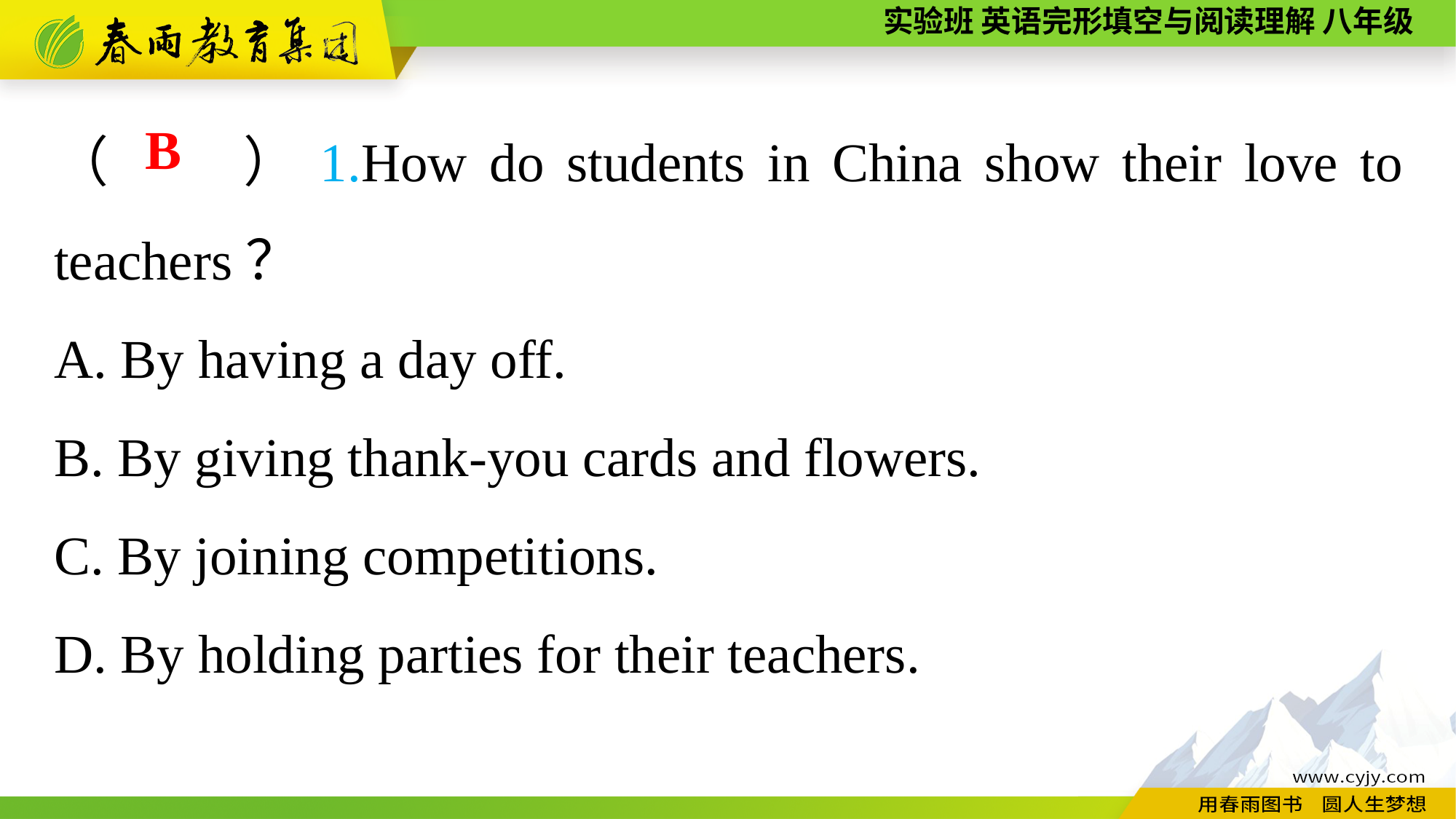

（　　）1.How do students in China show their love to teachers？
A. By having a day off.
B. By giving thank-you cards and flowers.
C. By joining competitions.
D. By holding parties for their teachers.
B